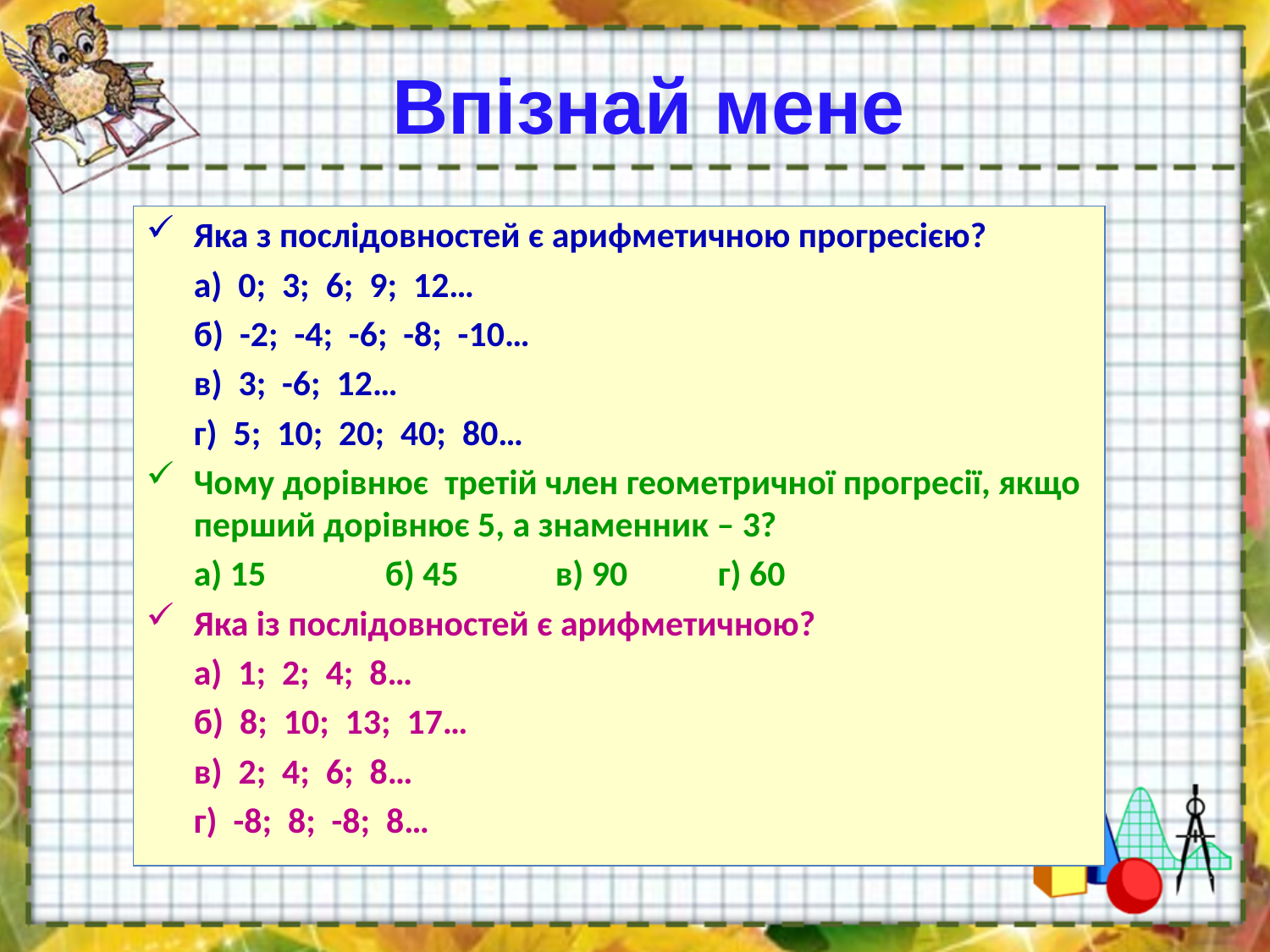

# Впізнай мене
Яка з послідовностей є арифметичною прогресією?
	а)  0;  3;  6;  9;  12…
	б)  -2;  -4;  -6;  -8;  -10…
	в)  3;  -6;  12…
	г)  5;  10;  20;  40;  80…
Чому дорівнює  третій член геометричної прогресії, якщо перший дорівнює 5, а знаменник – 3?
	а) 15	        б) 45            в) 90	  г) 60
Яка із послідовностей є арифметичною?
	а)  1;  2;  4;  8…
	б)  8;  10;  13;  17…
	в)  2;  4;  6;  8…
	г)  -8;  8;  -8;  8…